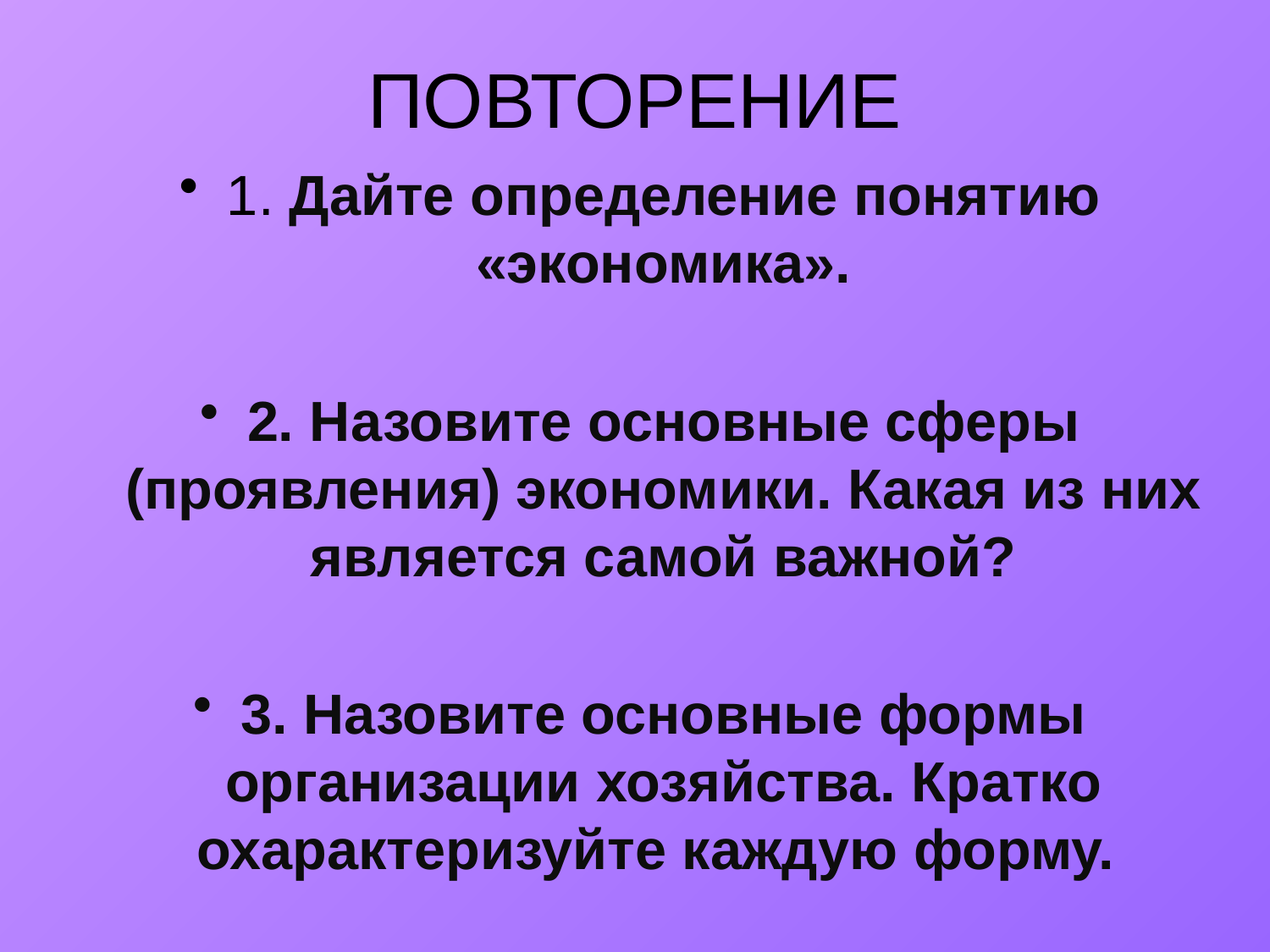

# ПОВТОРЕНИЕ
1. Дайте определение понятию «экономика».

2. Назовите основные сферы (проявления) экономики. Какая из них является самой важной?

3. Назовите основные формы организации хозяйства. Кратко охарактеризуйте каждую форму.